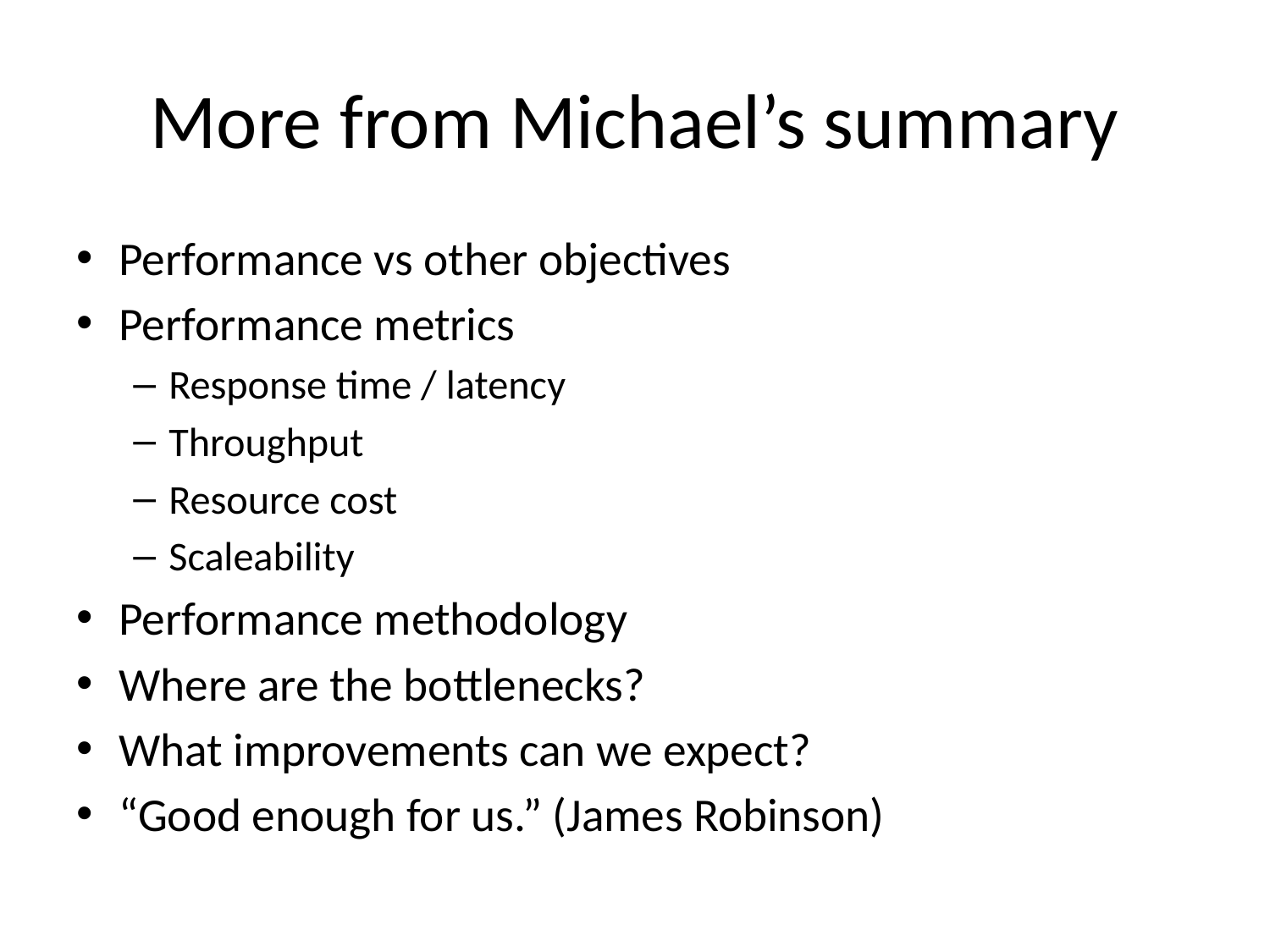

# More from Michael’s summary
Performance vs other objectives
Performance metrics
Response time / latency
Throughput
Resource cost
Scaleability
Performance methodology
Where are the bottlenecks?
What improvements can we expect?
“Good enough for us.” (James Robinson)